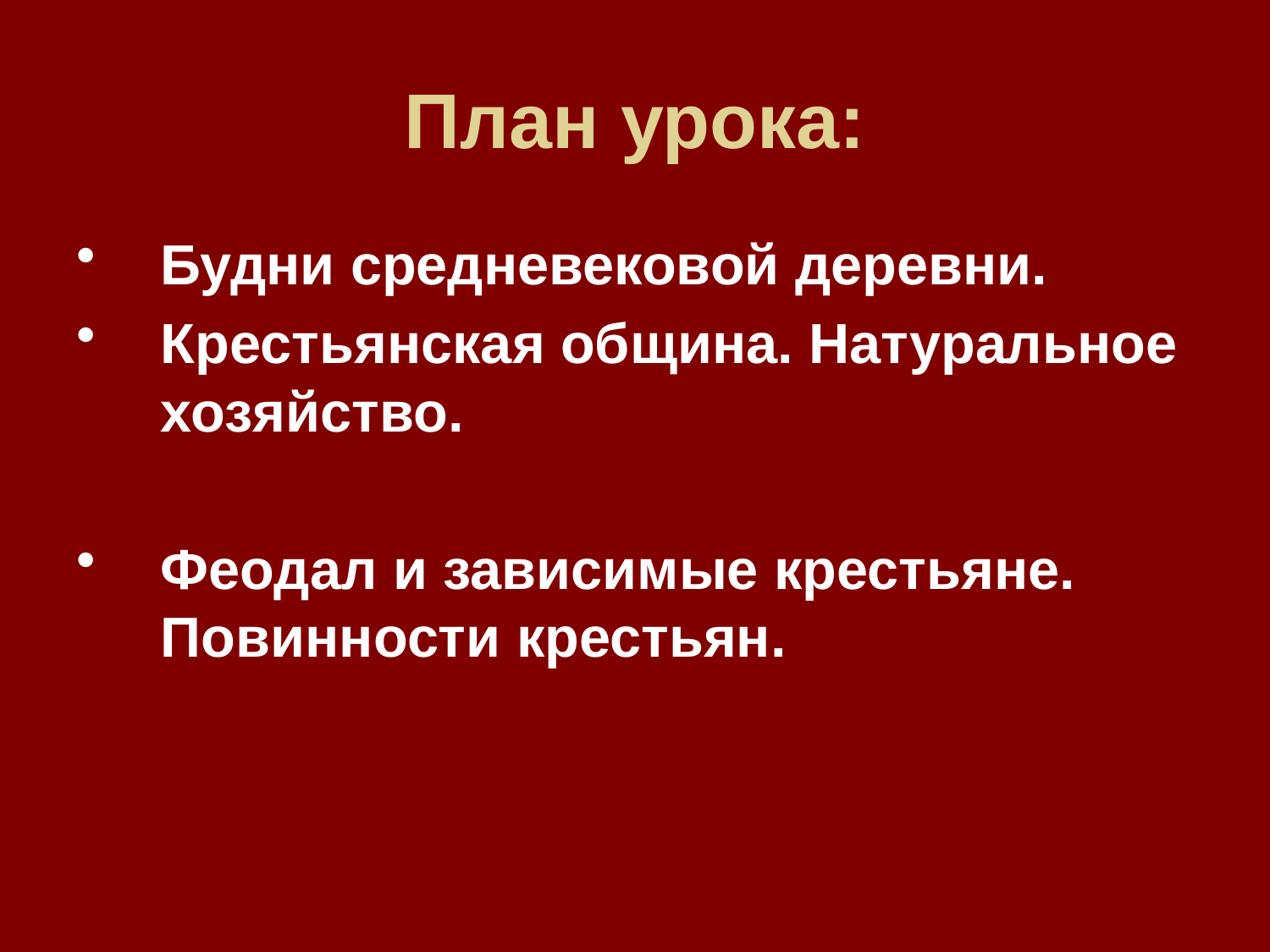

# План урока:
Будни средневековой деревни.
Крестьянская община. Натуральное хозяйство.

Феодал и зависимые крестьяне. Повинности крестьян.